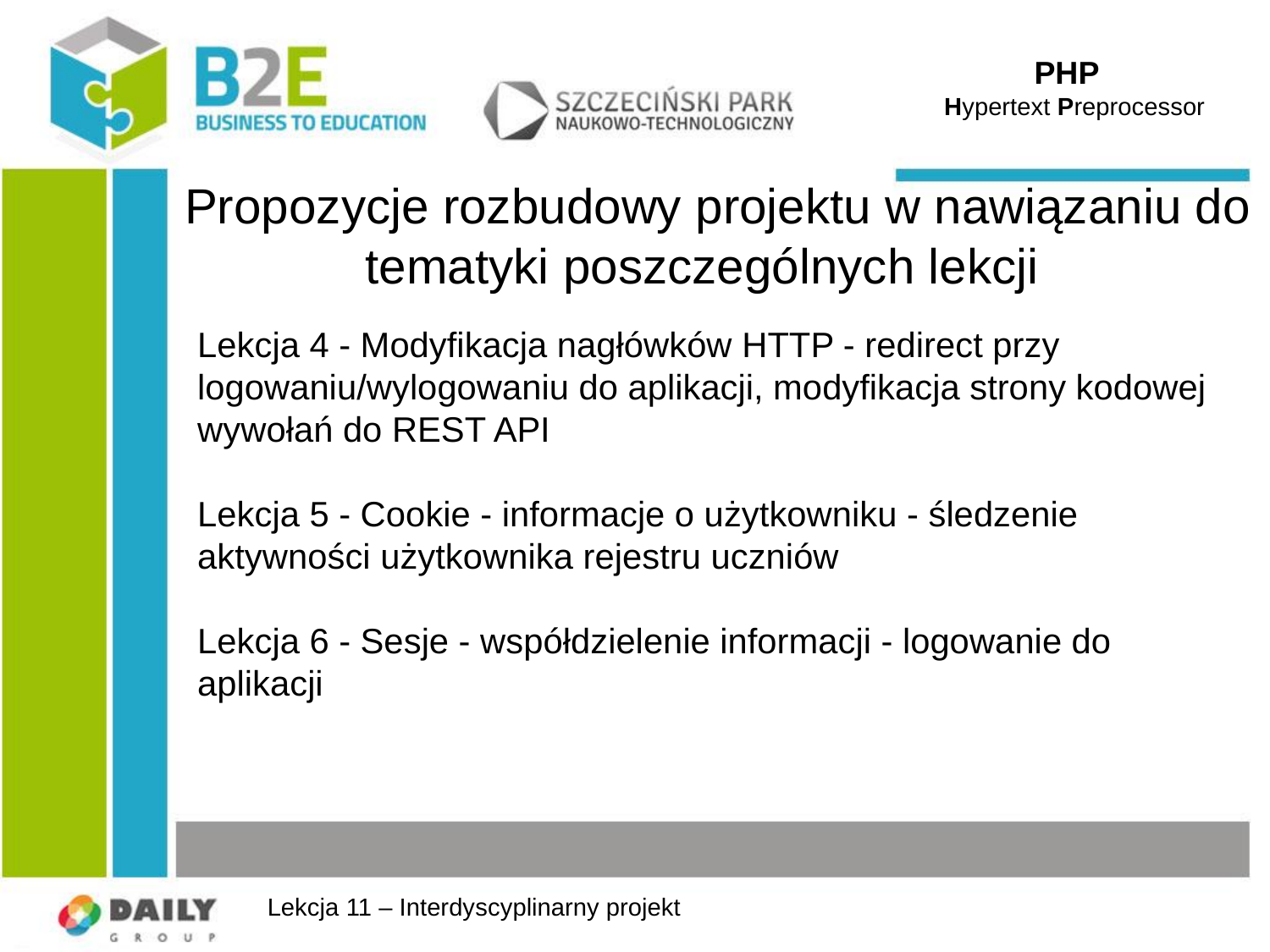

PHP
 Hypertext Preprocessor
# Propozycje rozbudowy projektu w nawiązaniu do tematyki poszczególnych lekcji
Lekcja 4 - Modyfikacja nagłówków HTTP - redirect przy logowaniu/wylogowaniu do aplikacji, modyfikacja strony kodowej wywołań do REST API
Lekcja 5 - Cookie - informacje o użytkowniku - śledzenie aktywności użytkownika rejestru uczniów
Lekcja 6 - Sesje - współdzielenie informacji - logowanie do aplikacji
Lekcja 11 – Interdyscyplinarny projekt